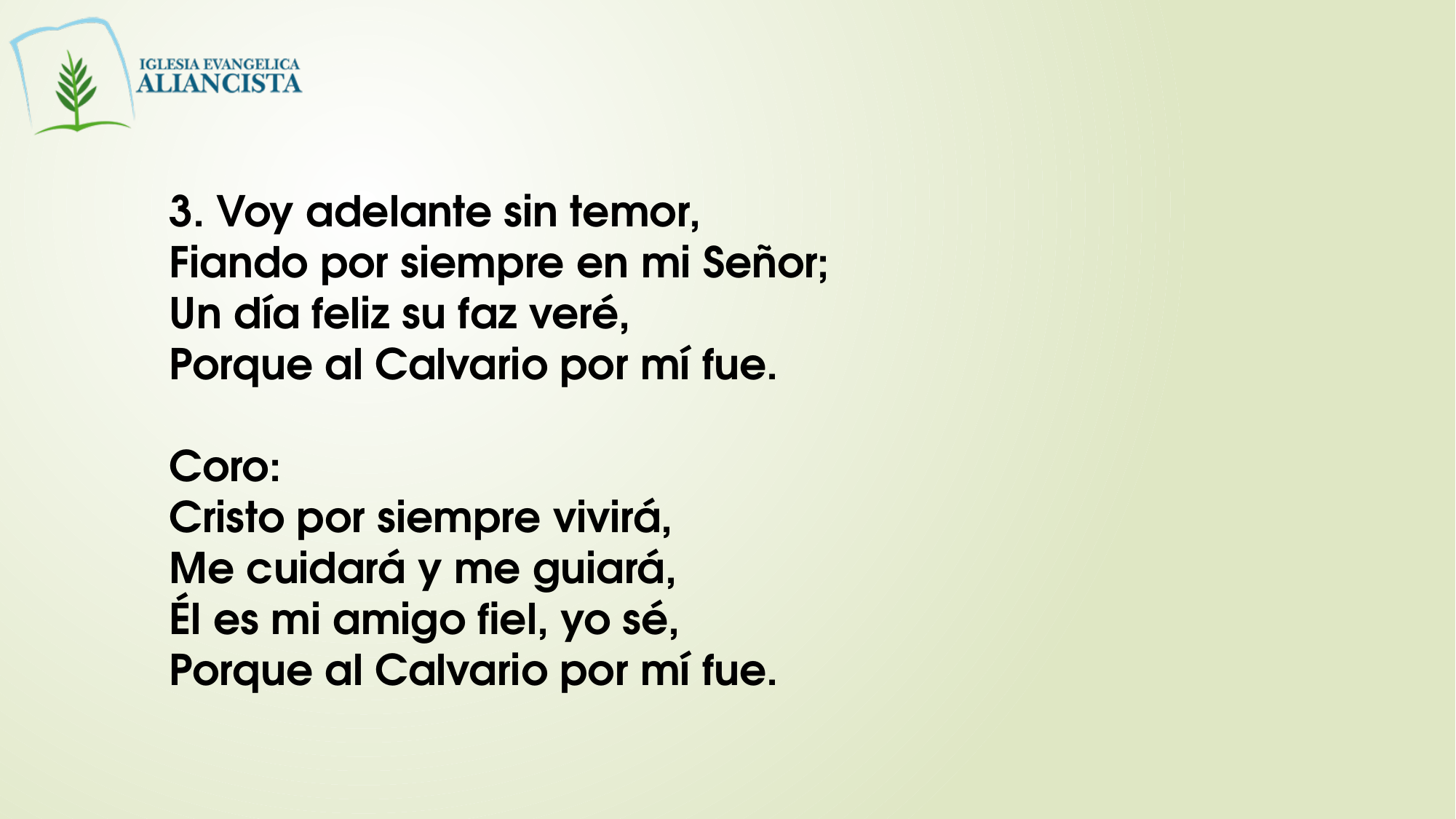

3. Voy adelante sin temor,
Fiando por siempre en mi Señor;
Un día feliz su faz veré,
Porque al Calvario por mí fue.

Coro:
Cristo por siempre vivirá,
Me cuidará y me guiará,
Él es mi amigo fiel, yo sé,
Porque al Calvario por mí fue.